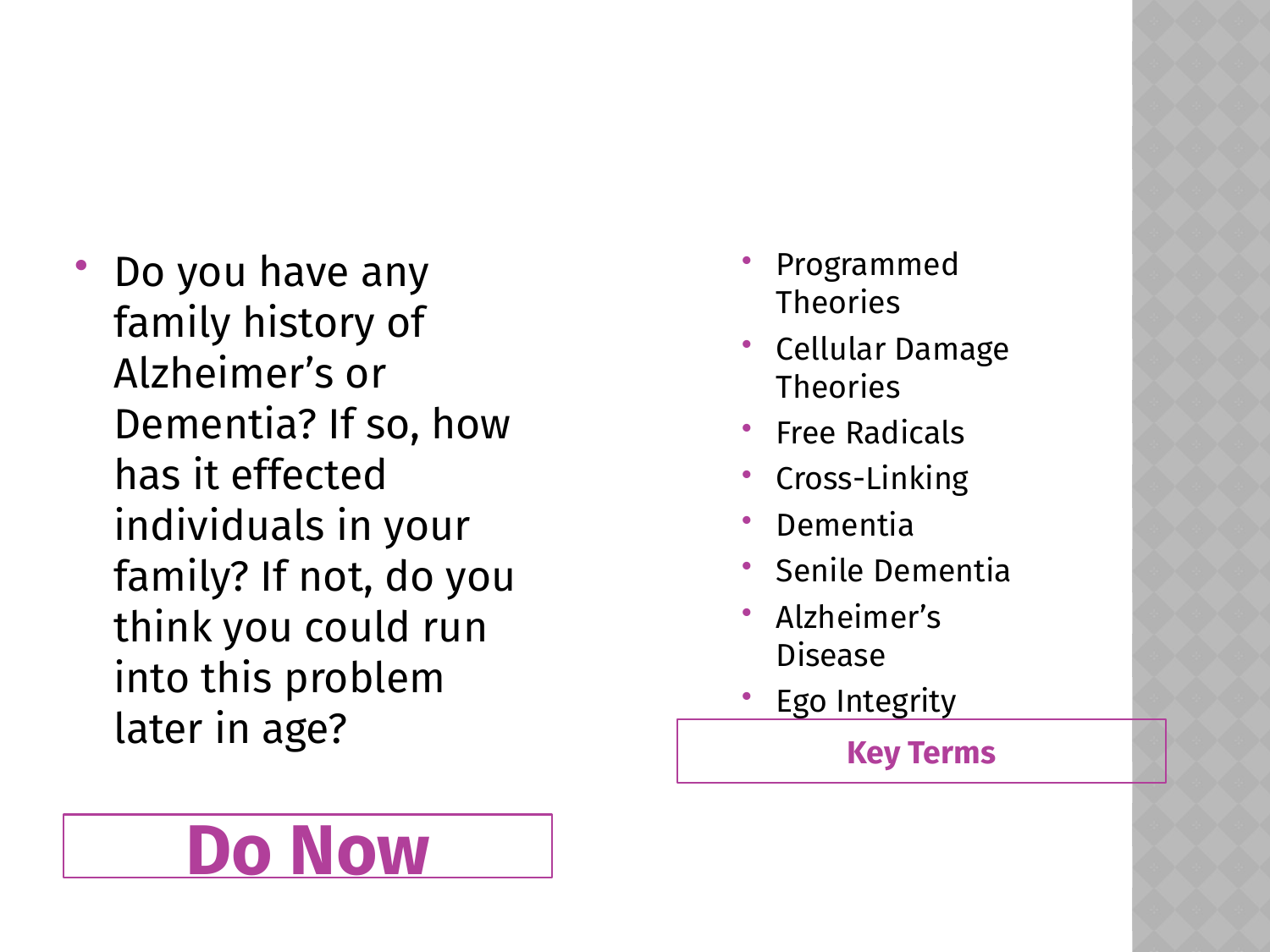

#
Do you have any family history of Alzheimer’s or Dementia? If so, how has it effected individuals in your family? If not, do you think you could run into this problem later in age?
Programmed Theories
Cellular Damage Theories
Free Radicals
Cross-Linking
Dementia
Senile Dementia
Alzheimer’s Disease
Ego Integrity
Key Terms
Do Now